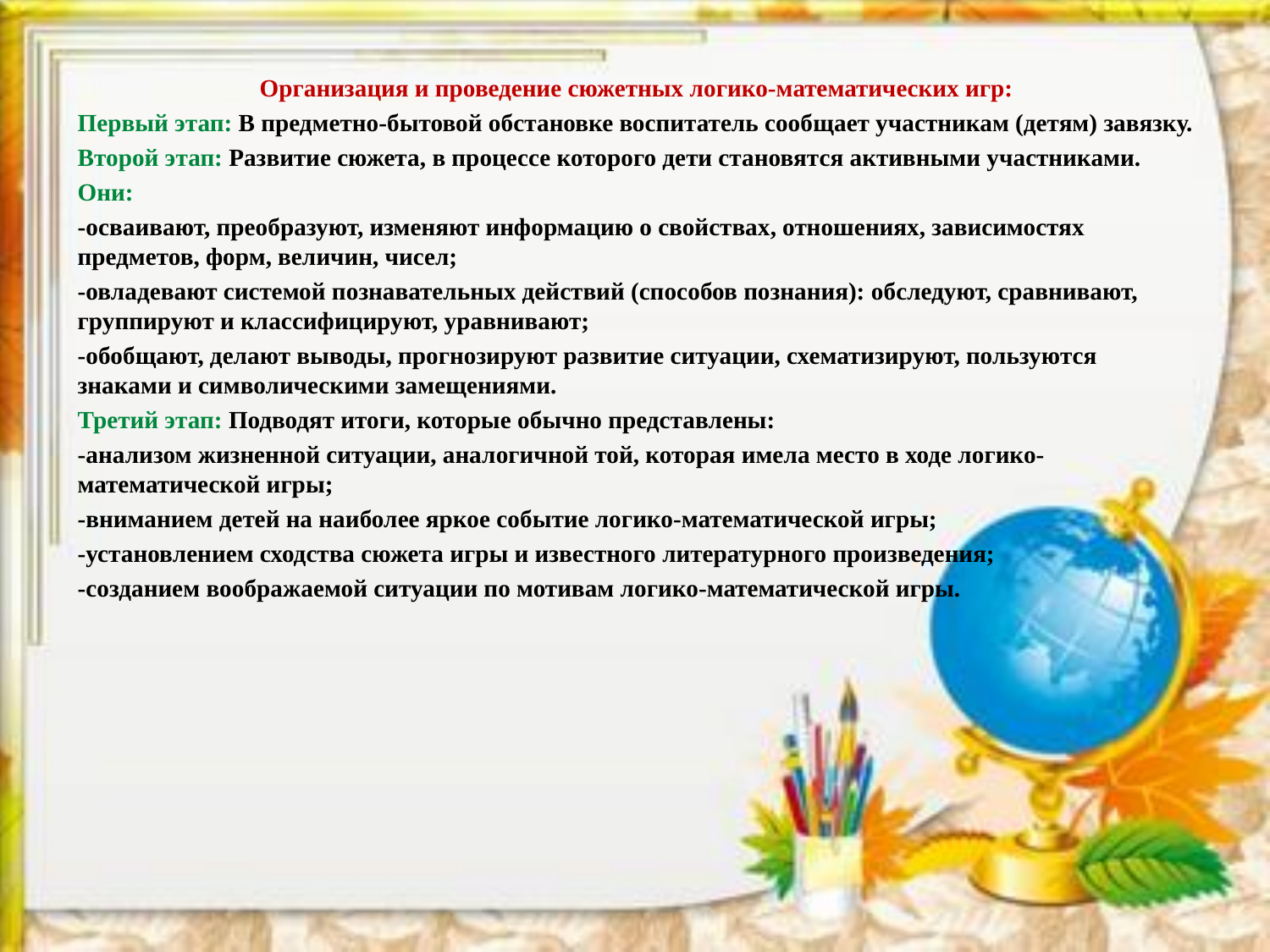

Организация и проведение сюжетных логико-математических игр:
Первый этап: В предметно-бытовой обстановке воспитатель сообщает участникам (детям) завязку.
Второй этап: Развитие сюжета, в процессе которого дети становятся активными участниками.
Они:
-осваивают, преобразуют, изменяют информацию о свойствах, отношениях, зависимостях предметов, форм, величин, чисел;
-овладевают системой познавательных действий (способов познания): обследуют, сравнивают, группируют и классифицируют, уравнивают;
-обобщают, делают выводы, прогнозируют развитие ситуации, схематизируют, пользуются знаками и символическими замещениями.
Третий этап: Подводят итоги, которые обычно представлены:
-анализом жизненной ситуации, аналогичной той, которая имела место в ходе логико-математической игры;
-вниманием детей на наиболее яркое событие логико-математической игры;
-установлением сходства сюжета игры и известного литературного произведения;
-созданием воображаемой ситуации по мотивам логико-математической игры.